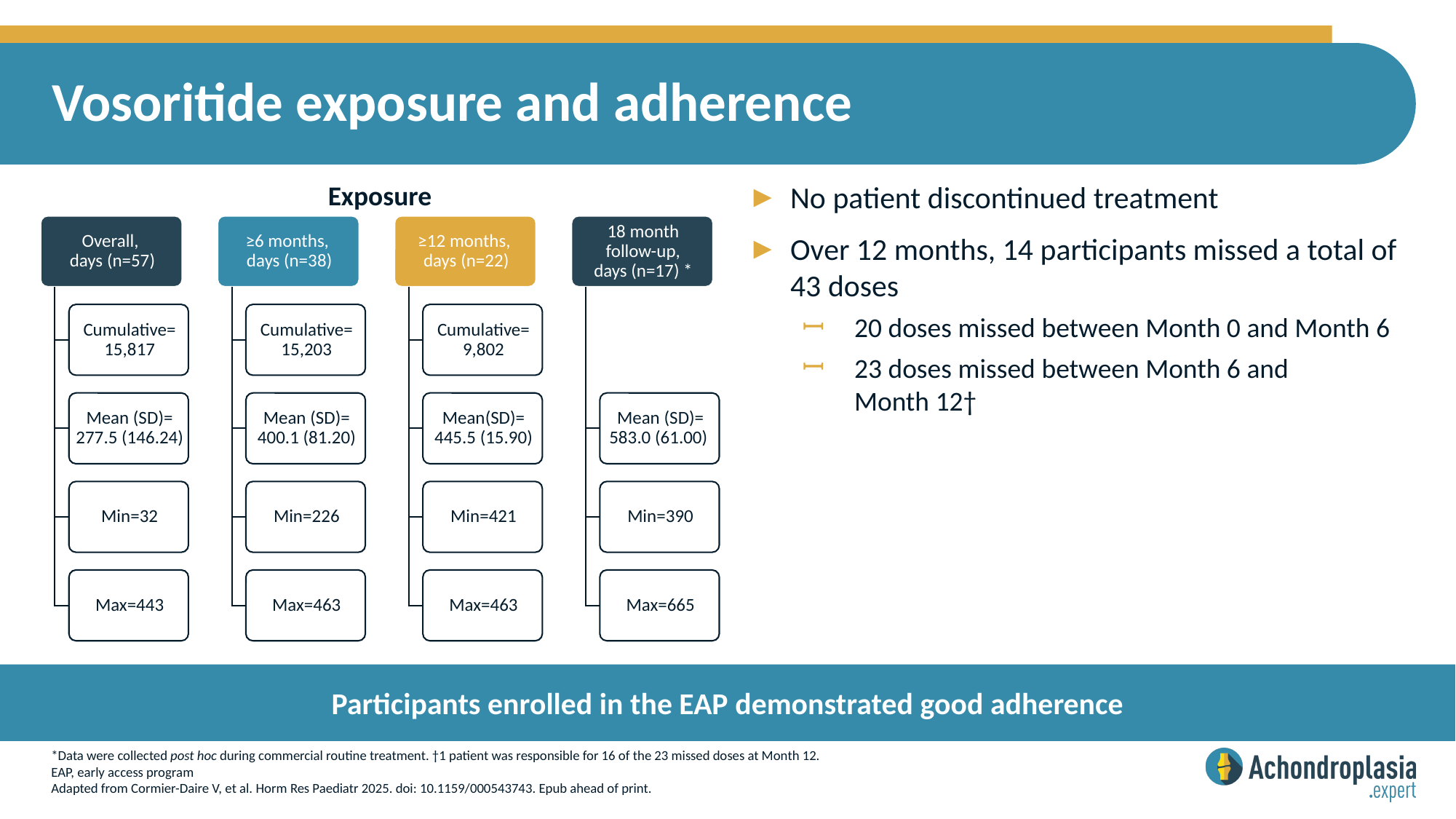

# Vosoritide exposure and adherence
Exposure
No patient discontinued treatment
Over 12 months, 14 participants missed a total of 43 doses
20 doses missed between Month 0 and Month 6
23 doses missed between Month 6 and
Month 12†
Overall,
days (n=57)
Cumulative= 15,817
Mean (SD)=
277.5 (146.24)
Min=32
Max=443
≥6 months,
days (n=38)
Cumulative= 15,203
Mean (SD)=
400.1 (81.20)
Min=226
Max=463
≥12 months,
days (n=22)
Cumulative=
9,802
Mean(SD)=
445.5 (15.90)
Min=421
Max=463
18 month
 follow-up,
days (n=17) *

Mean (SD)= 583.0 (61.00)
Min=390
Max=665

Participants enrolled in the EAP demonstrated good adherence
*Data were collected post hoc during commercial routine treatment. †1 patient was responsible for 16 of the 23 missed doses at Month 12.
EAP, early access program
Adapted from Cormier-Daire V, et al. Horm Res Paediatr 2025. doi: 10.1159/000543743. Epub ahead of print.